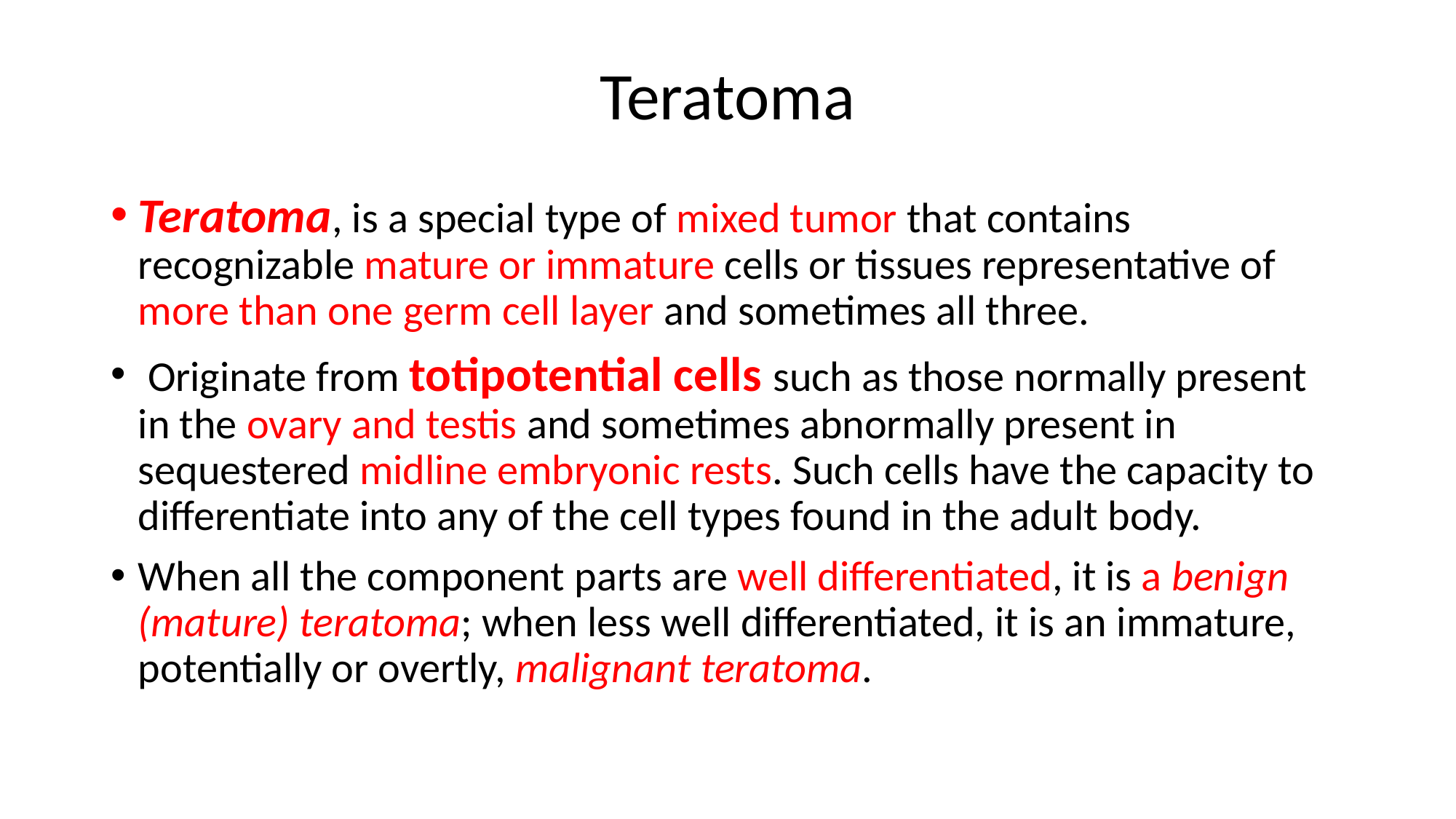

# Teratoma
Teratoma, is a special type of mixed tumor that contains recognizable mature or immature cells or tissues representative of more than one germ cell layer and sometimes all three.
 Originate from totipotential cells such as those normally present in the ovary and testis and sometimes abnormally present in sequestered midline embryonic rests. Such cells have the capacity to differentiate into any of the cell types found in the adult body.
When all the component parts are well differentiated, it is a benign (mature) teratoma; when less well differentiated, it is an immature, potentially or overtly, malignant teratoma.